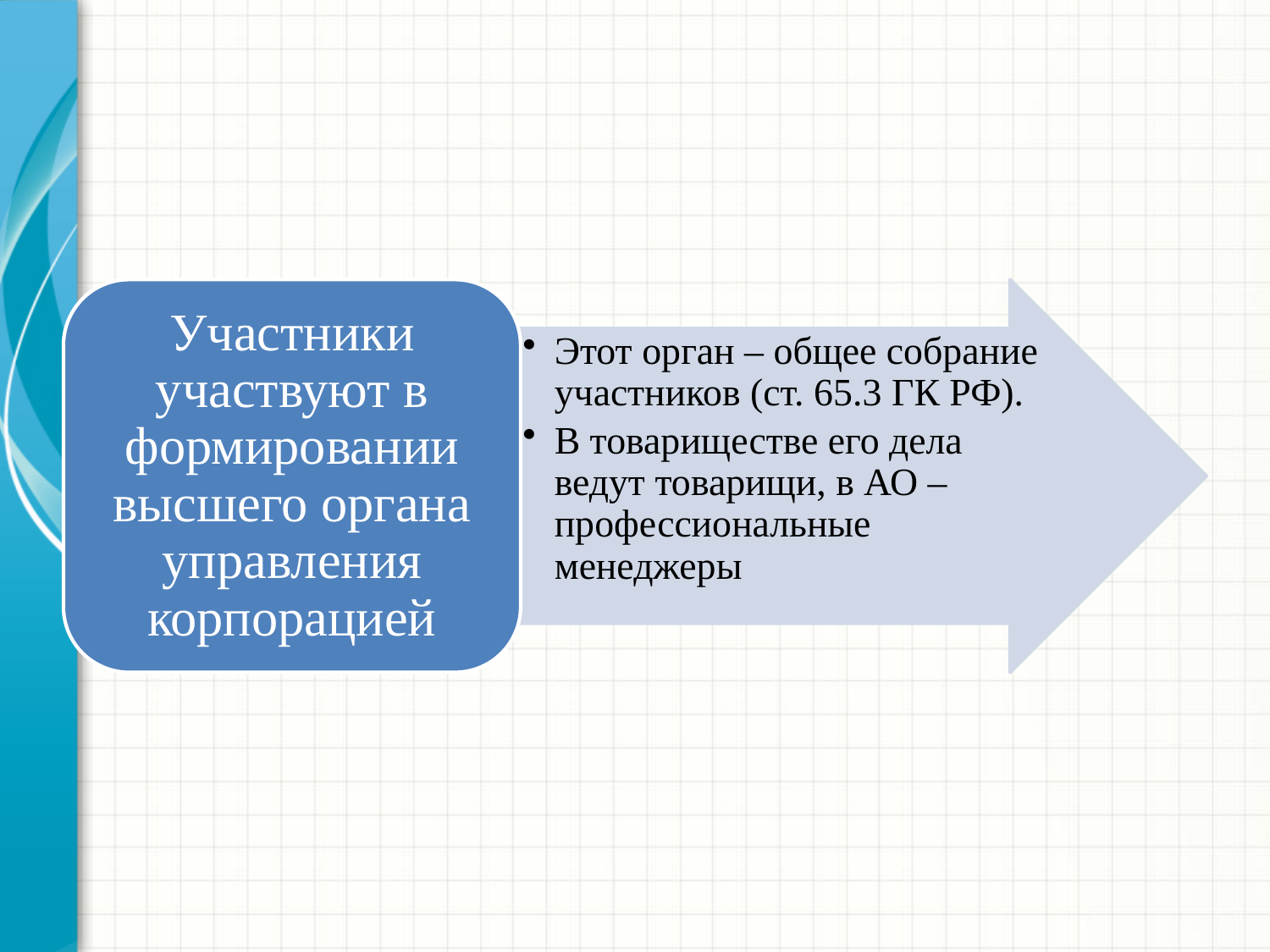

Участники участвуют в формировании высшего органа управления корпорацией

Этот орган – общее собрание участников (ст. 65.3 ГК РФ).
В товариществе его дела ведут товарищи, в АО – профессиональные менеджеры